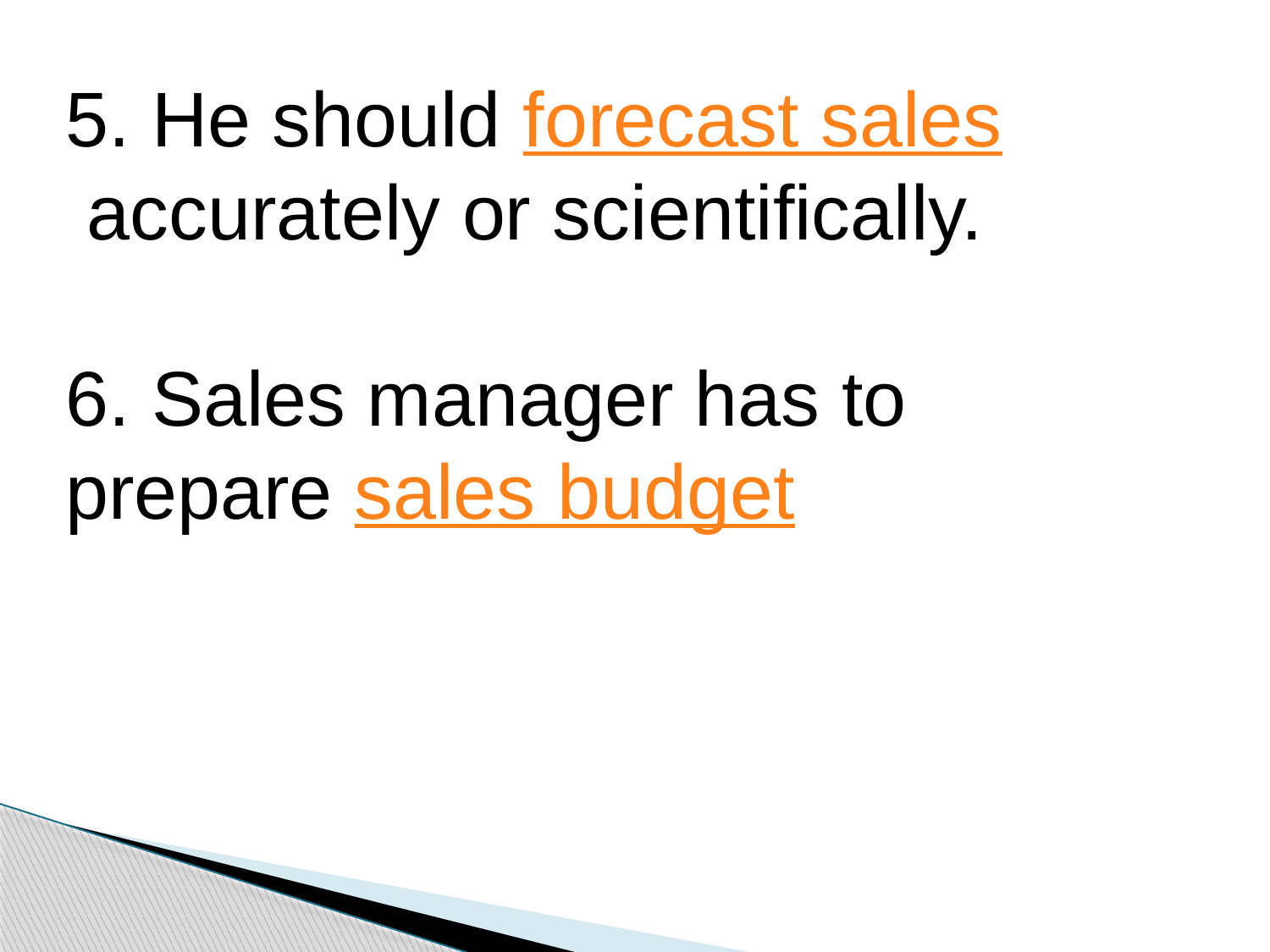

5. He should forecast sales accurately or scientifically.

6. Sales manager has to prepare sales budget